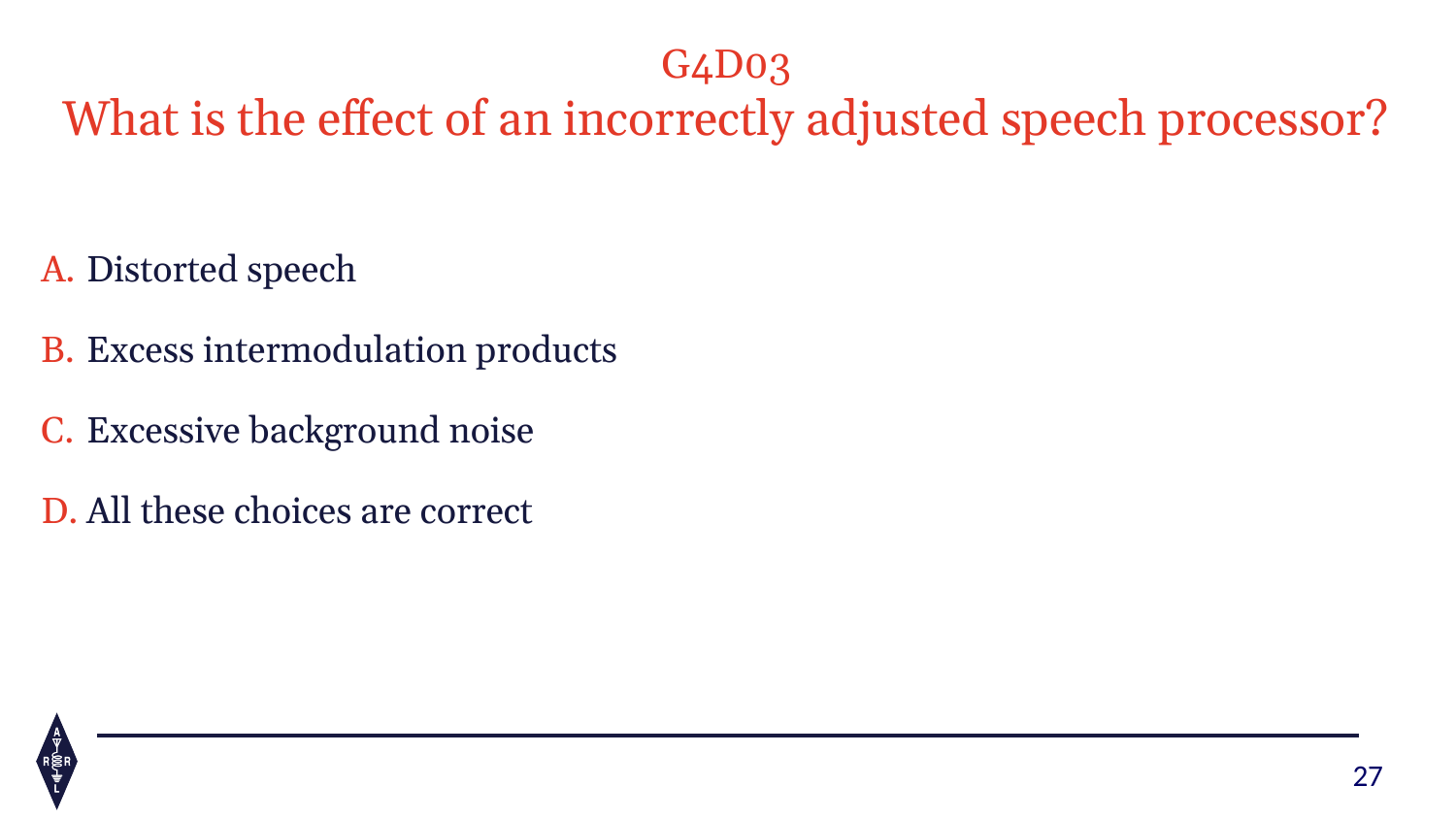

G4D03
What is the effect of an incorrectly adjusted speech processor?
Distorted speech
Excess intermodulation products
Excessive background noise
All these choices are correct
27